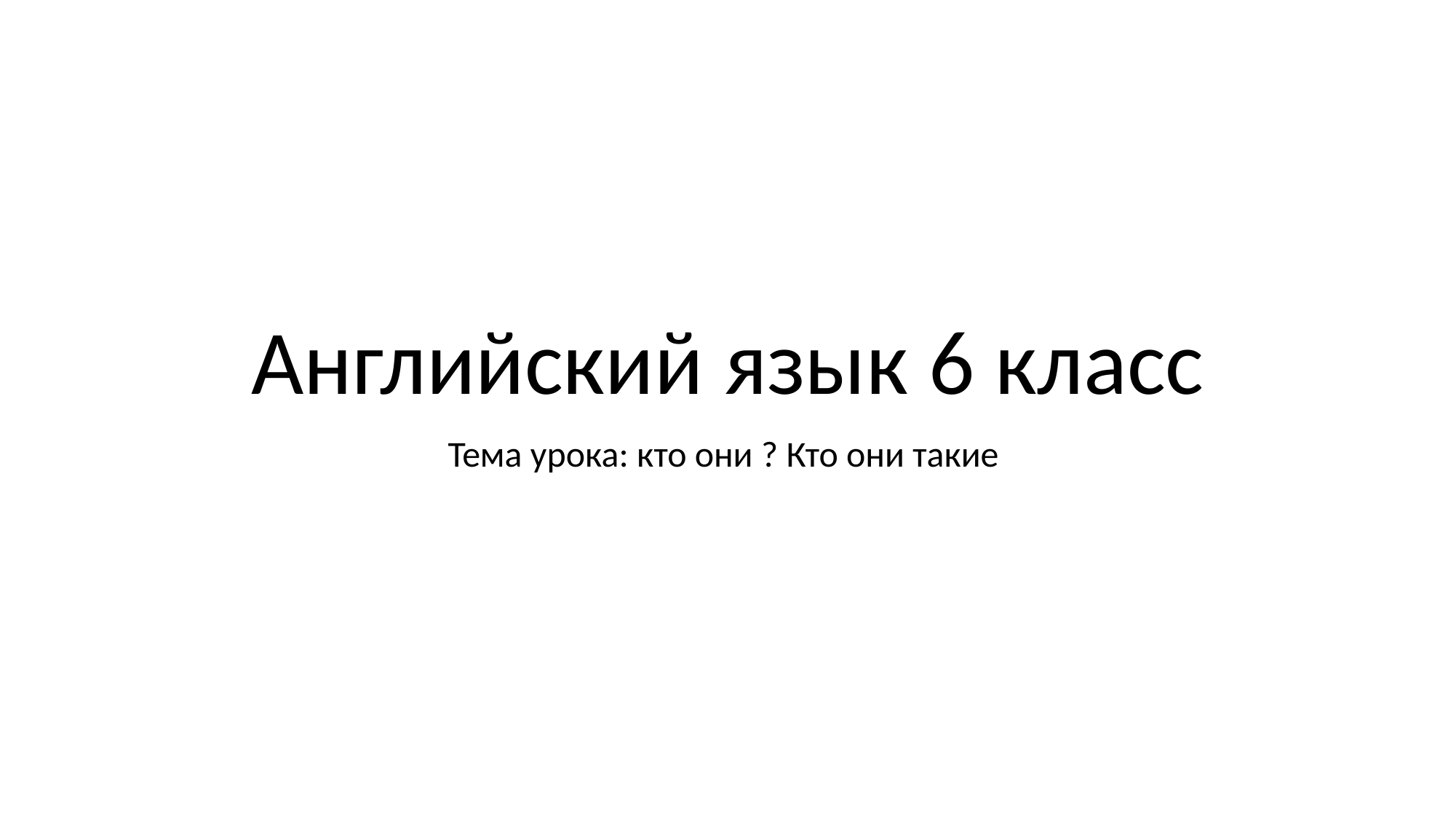

# Английский язык 6 класс
Тема урока: кто они ? Кто они такие